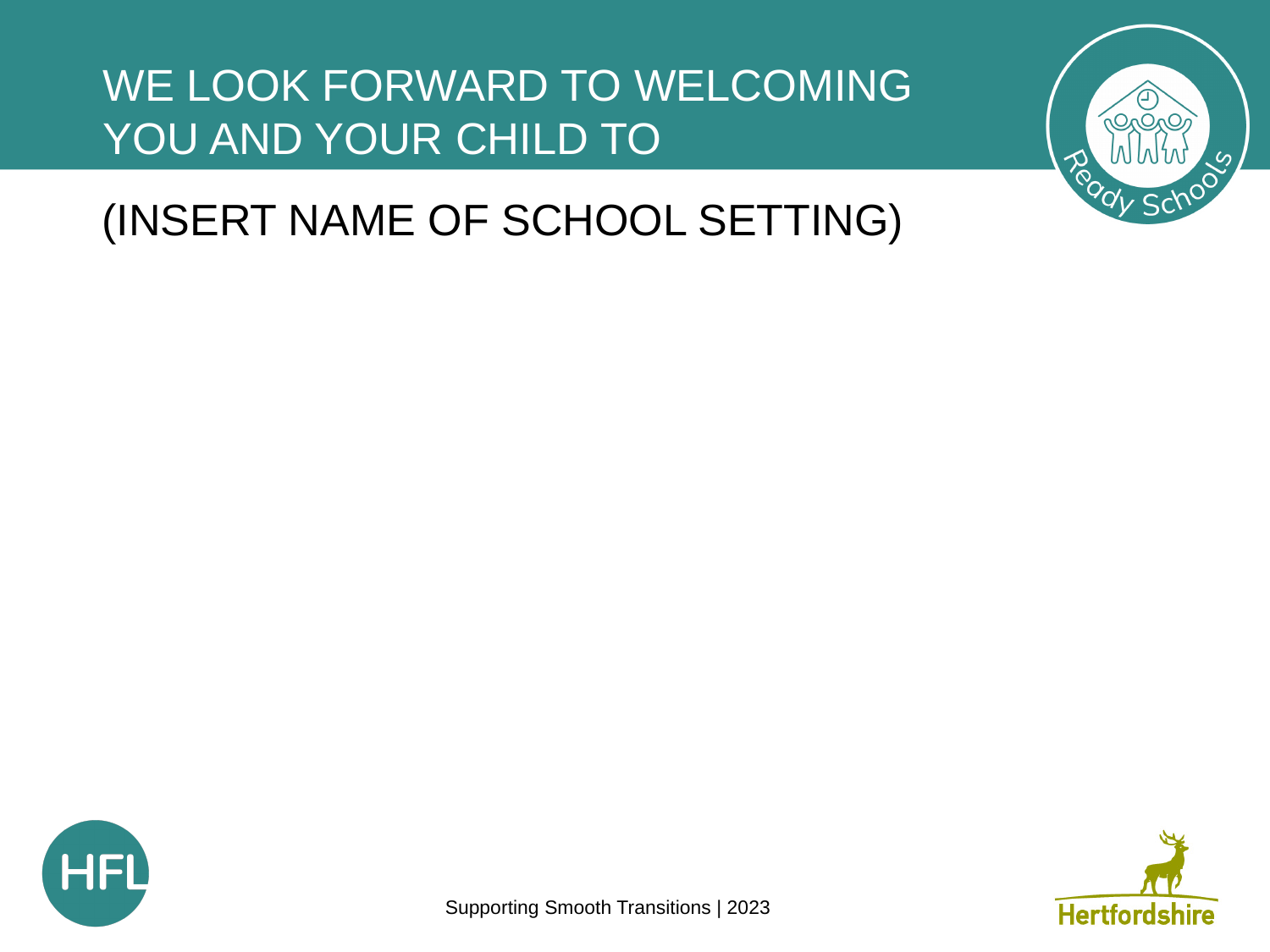

# We look forward to welcoming you and your child to
(insert name of school setting)